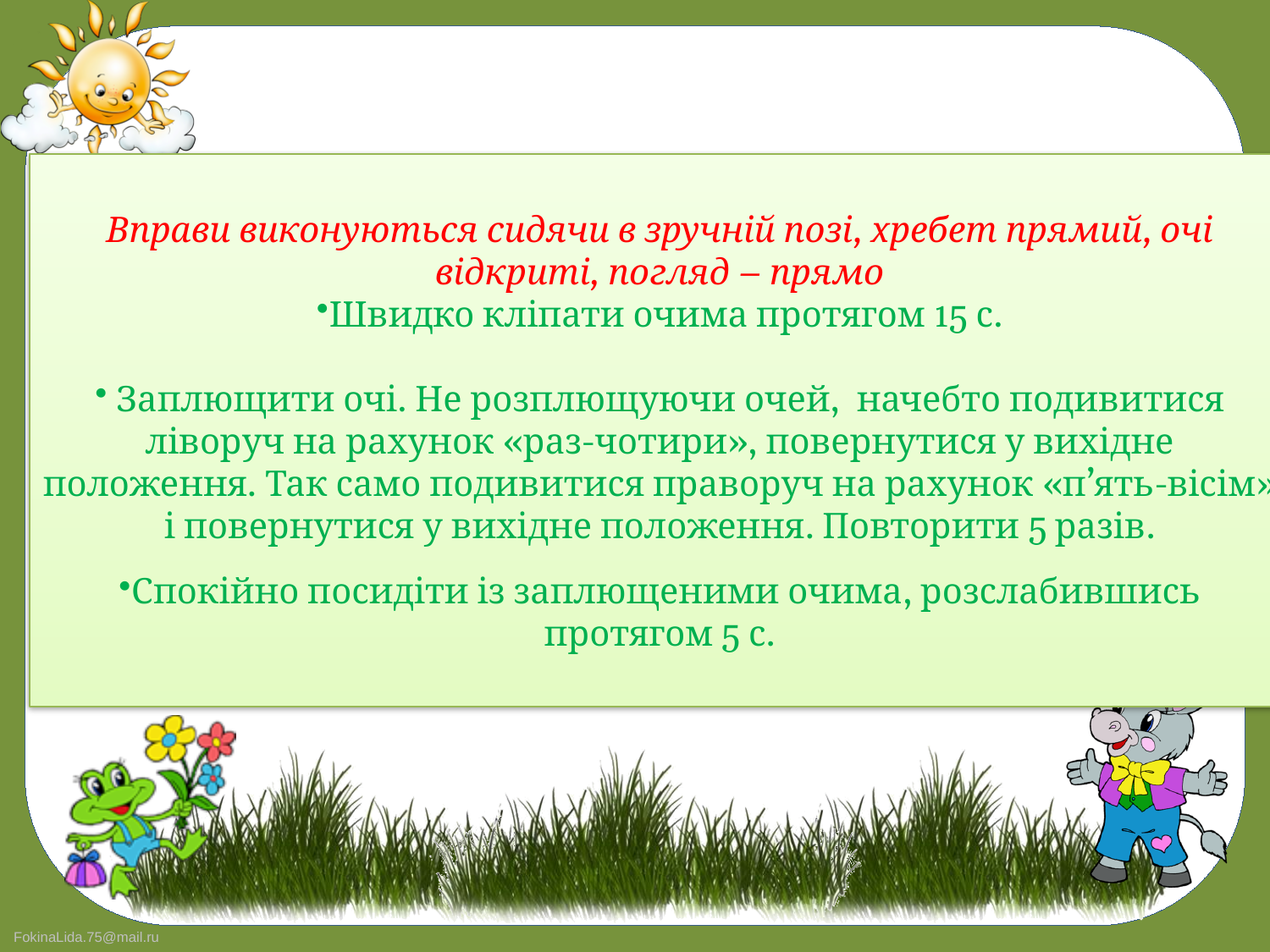

Вправи виконуються сидячи в зручній позі, хребет прямий, очі відкриті, погляд – прямо
Швидко кліпати очима протягом 15 с.

 Заплющити очі. Не розплющуючи очей,  начебто подивитися ліворуч на рахунок «раз-чотири», повернутися у вихідне положення. Так само подивитися праворуч на рахунок «п’ять-вісім» і повернутися у вихідне положення. Повторити 5 разів.

Спокійно посидіти із заплющеними очима, розслабившись протягом 5 с.